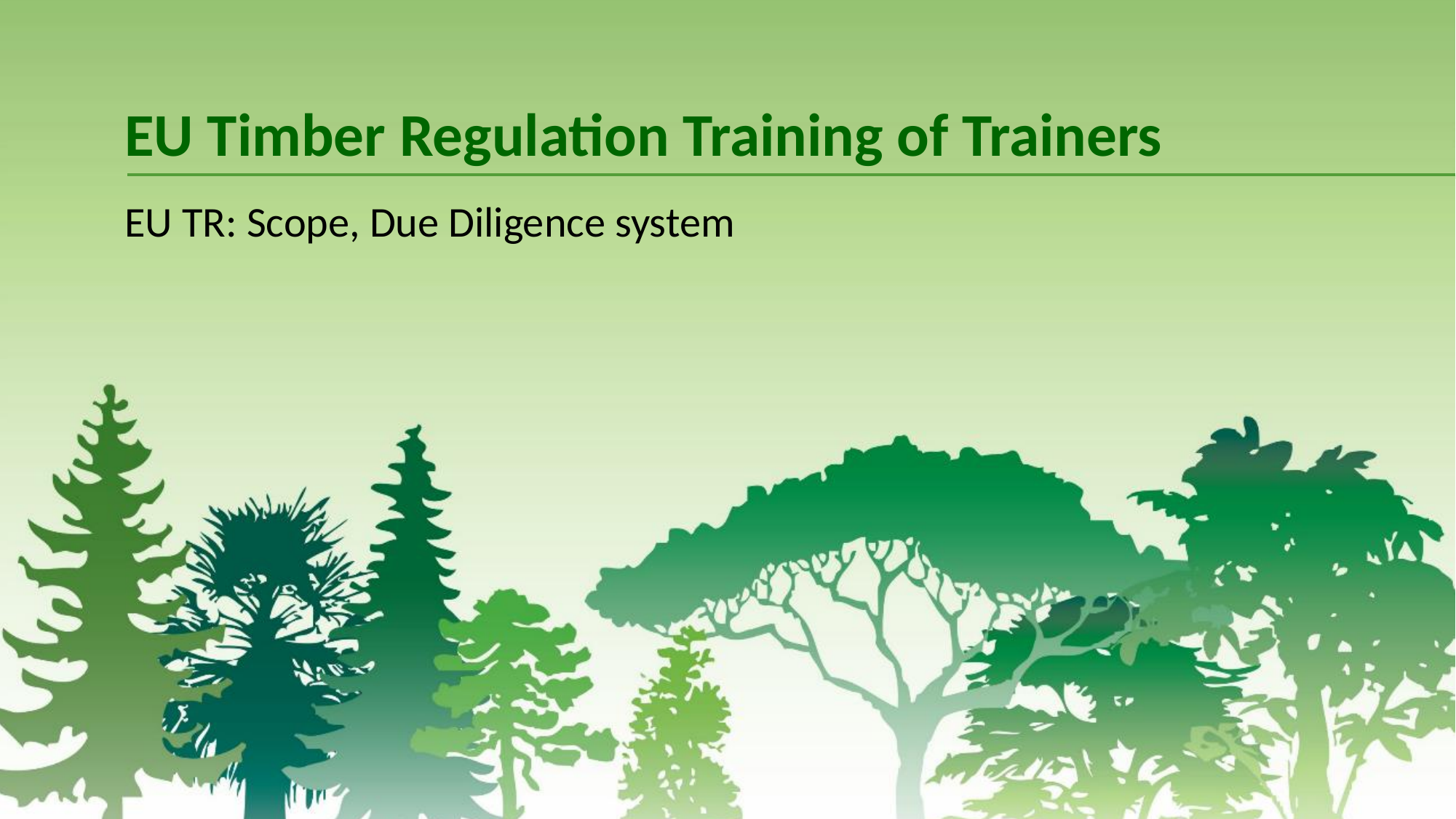

# EU Timber Regulation Training of Trainers
EU TR: Scope, Due Diligence system
2